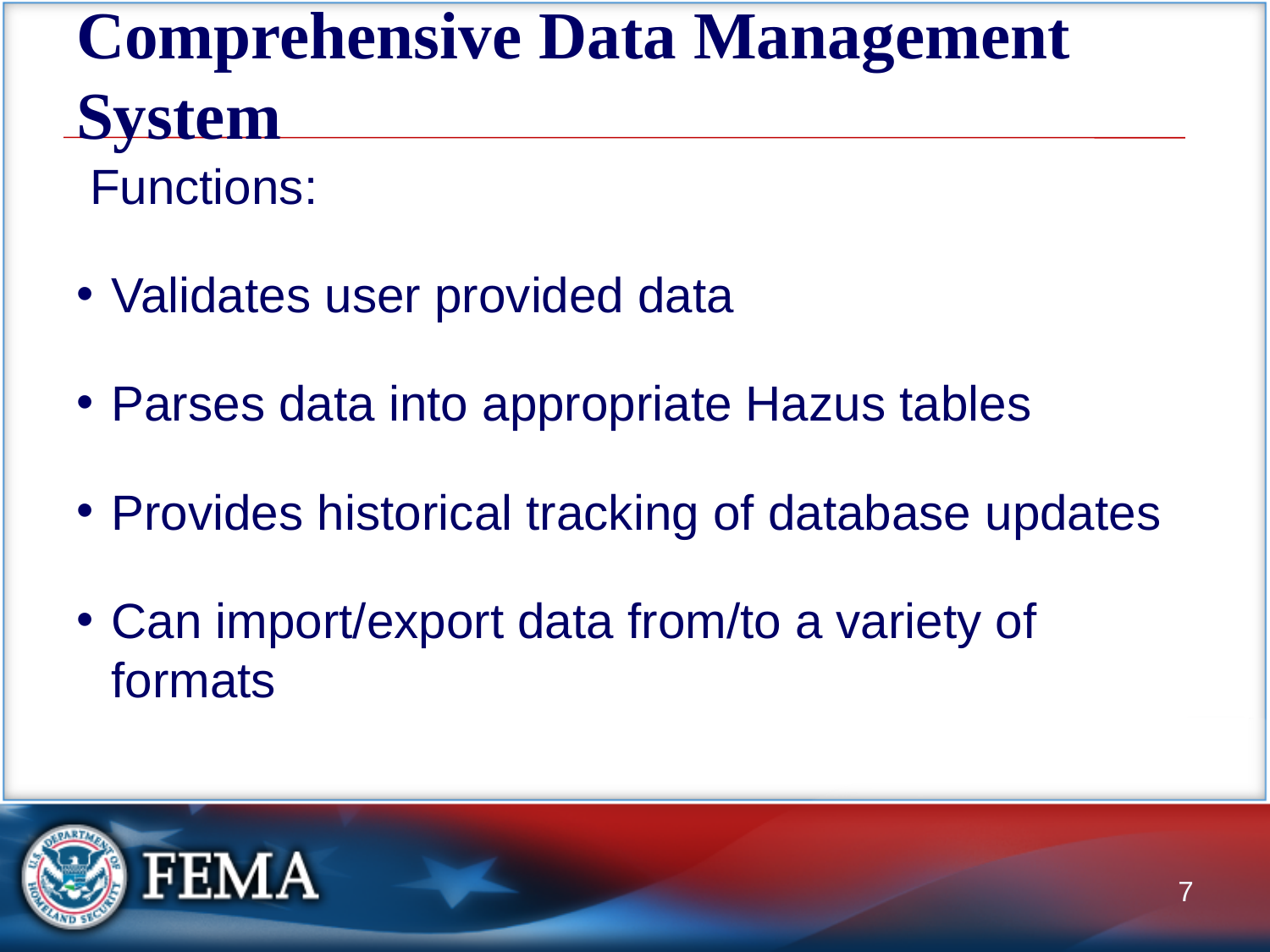

# Comprehensive Data Management System
 Functions:
Validates user provided data
Parses data into appropriate Hazus tables
Provides historical tracking of database updates
Can import/export data from/to a variety of formats
7